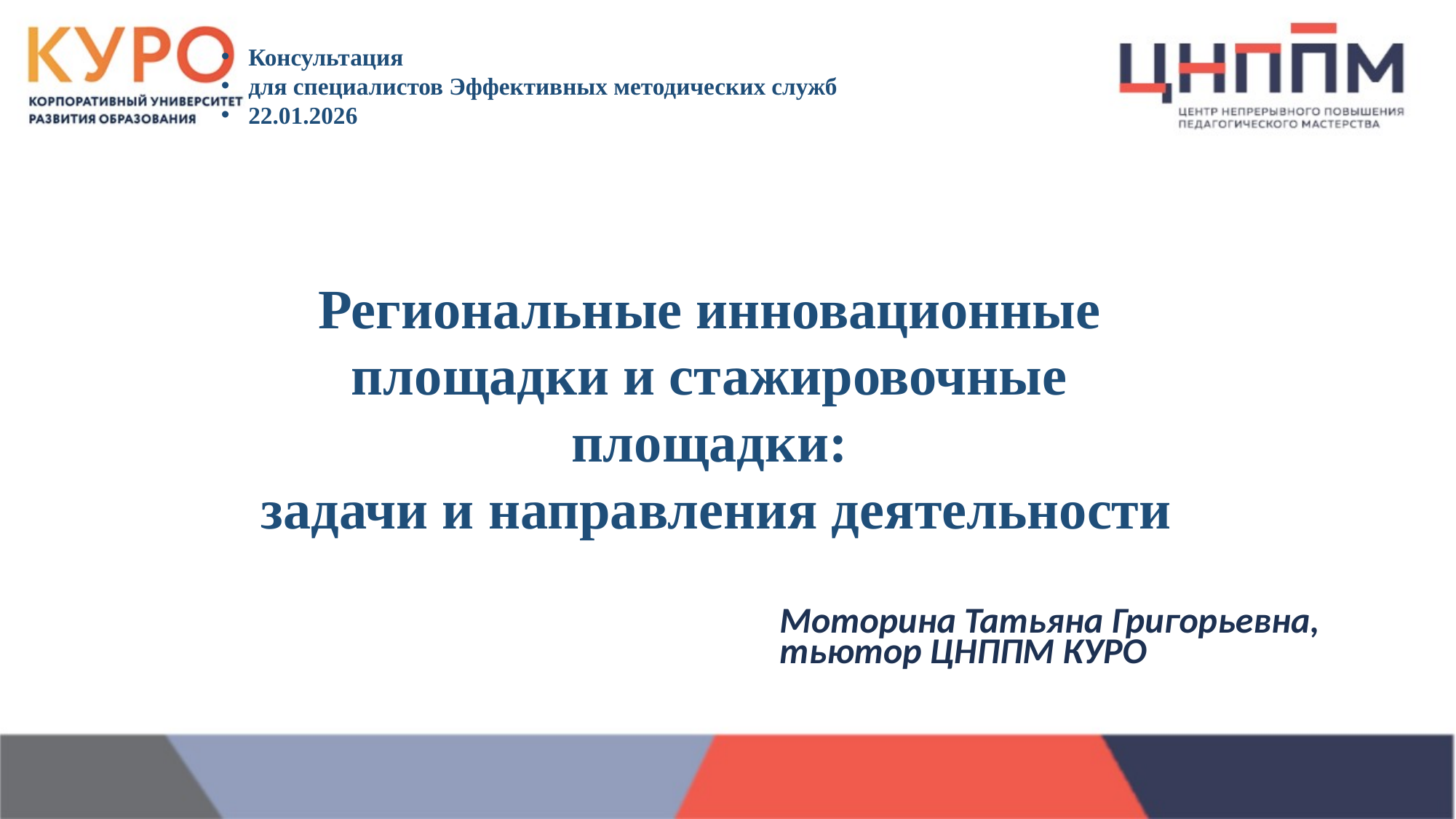

Консультация
для специалистов Эффективных методических служб
22.01.2026

Региональные инновационные площадки и стажировочные площадки:
 задачи и направления деятельности

Моторина Татьяна Григорьевна,
тьютор ЦНППМ КУРО